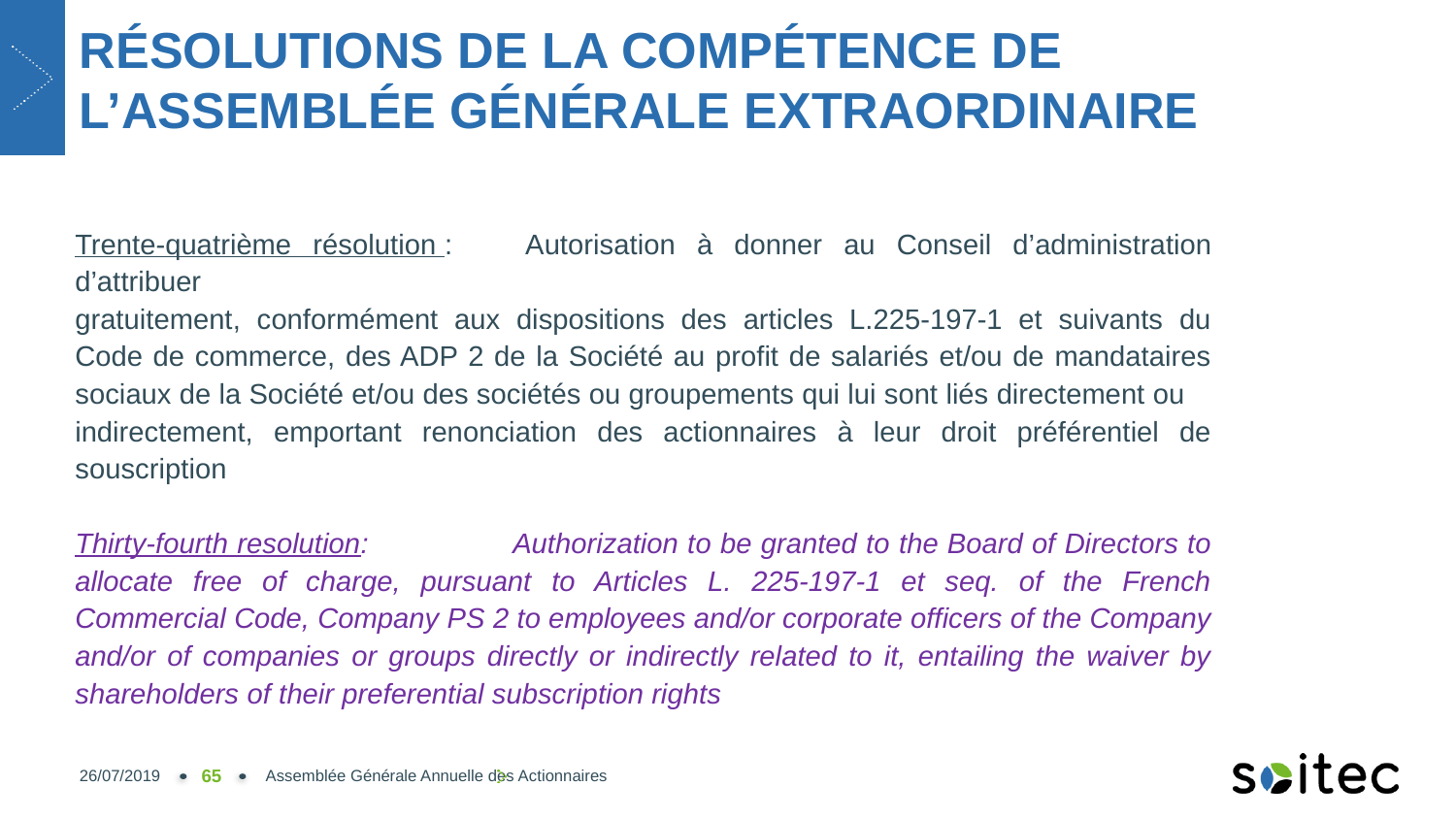

# RÉSOLUTIONS DE LA COMPÉTENCE DE L’ASSEMBLÉE GÉNÉRALE EXTRAORDINAIRE
Trente-quatrième résolution :	Autorisation à donner au Conseil d’administration d’attribuer
gratuitement, conformément aux dispositions des articles L.225-197-1 et suivants du Code de commerce, des ADP 2 de la Société au profit de salariés et/ou de mandataires sociaux de la Société et/ou des sociétés ou groupements qui lui sont liés directement ou
indirectement, emportant renonciation des actionnaires à leur droit préférentiel de souscription

Thirty-fourth resolution:	Authorization to be granted to the Board of Directors to allocate free of charge, pursuant to Articles L. 225-197-1 et seq. of the French Commercial Code, Company PS 2 to employees and/or corporate officers of the Company and/or of companies or groups directly or indirectly related to it, entailing the waiver by shareholders of their preferential subscription rights
26/07/2019
65
Assemblée Générale Annuelle des Actionnaires